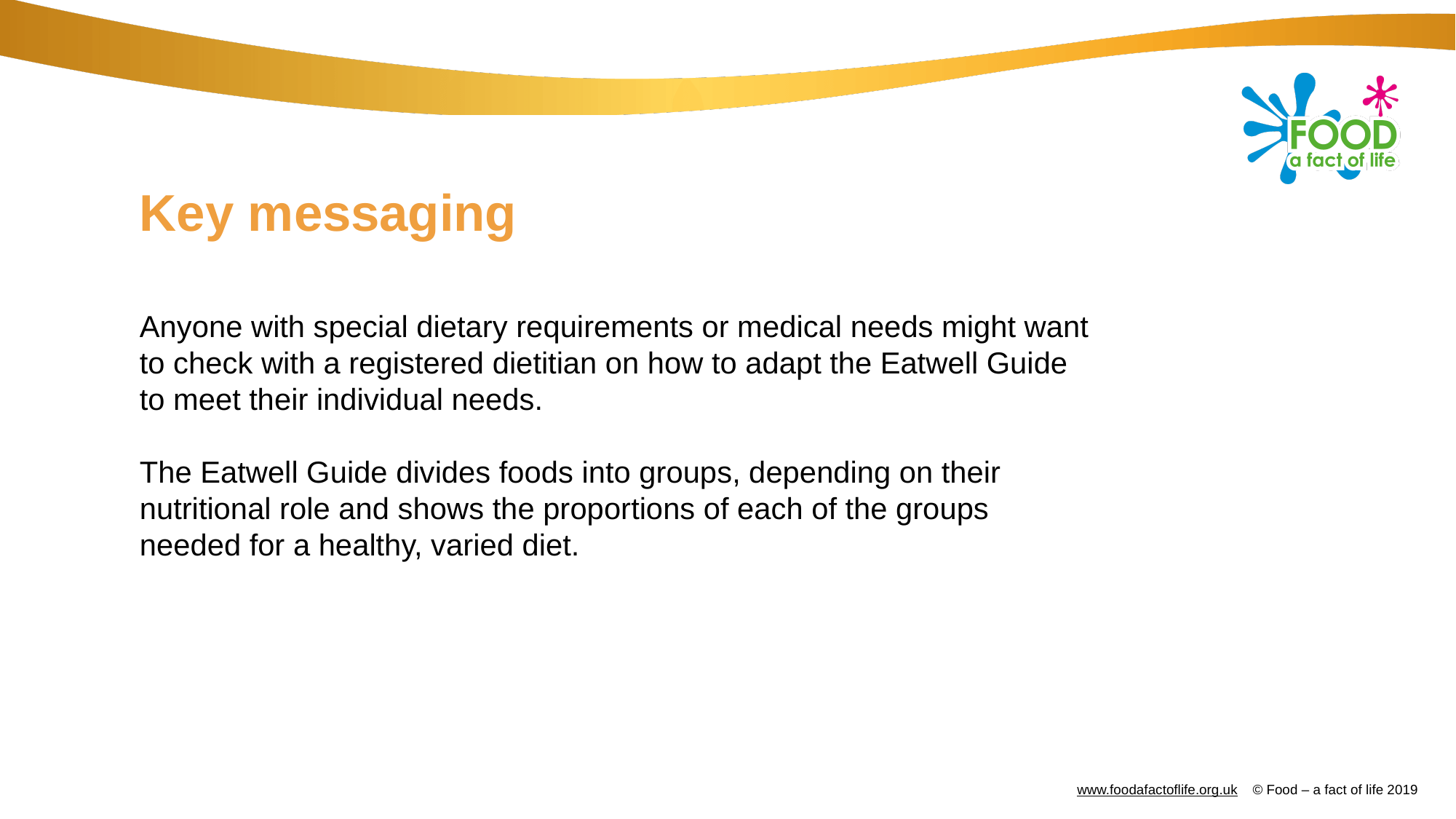

# Key messaging
Anyone with special dietary requirements or medical needs might want to check with a registered dietitian on how to adapt the Eatwell Guide to meet their individual needs.

The Eatwell Guide divides foods into groups, depending on their nutritional role and shows the proportions of each of the groups needed for a healthy, varied diet.